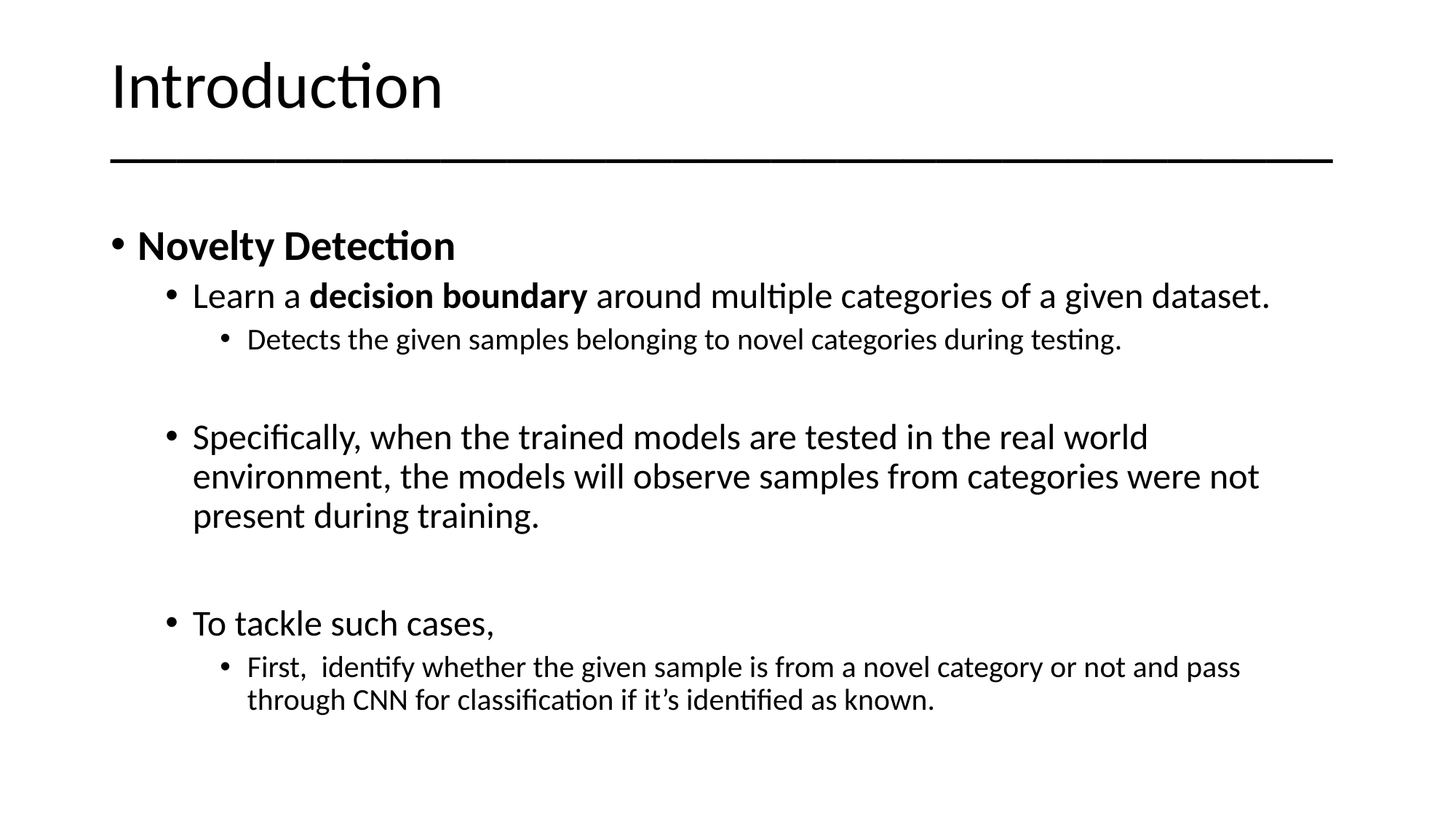

# Introduction ─────────────────────────────────────
Novelty Detection
Learn a decision boundary around multiple categories of a given dataset.
Detects the given samples belonging to novel categories during testing.

Specifically, when the trained models are tested in the real world environment, the models will observe samples from categories were not present during training.

To tackle such cases,
First,  identify whether the given sample is from a novel category or not and pass through CNN for classification if it’s identified as known.